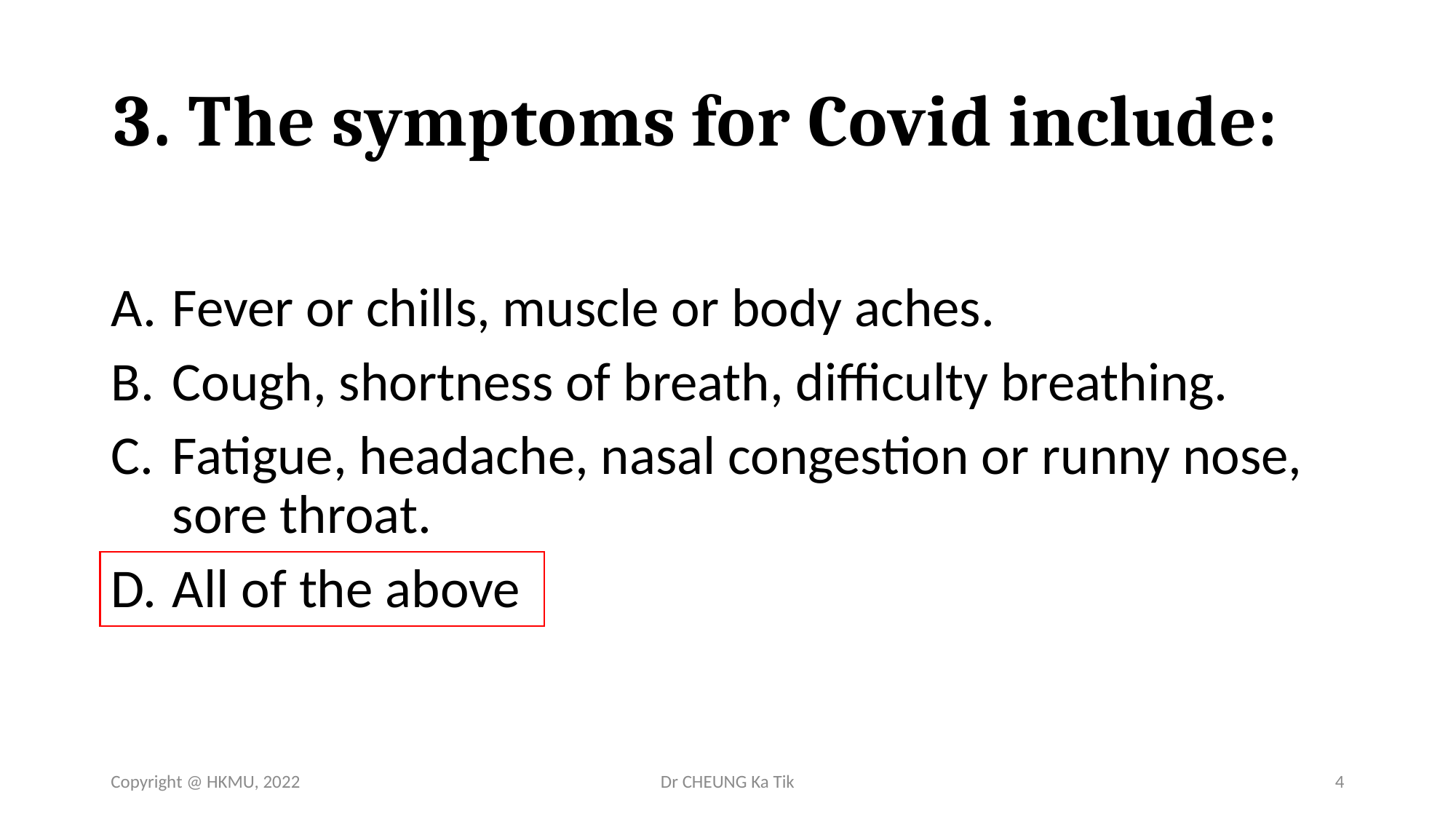

# 3. The symptoms for Covid include:
Fever or chills, muscle or body aches.
Cough, shortness of breath, difficulty breathing.
Fatigue, headache, nasal congestion or runny nose, sore throat.
All of the above

Copyright @ HKMU, 2022
Dr CHEUNG Ka Tik
4